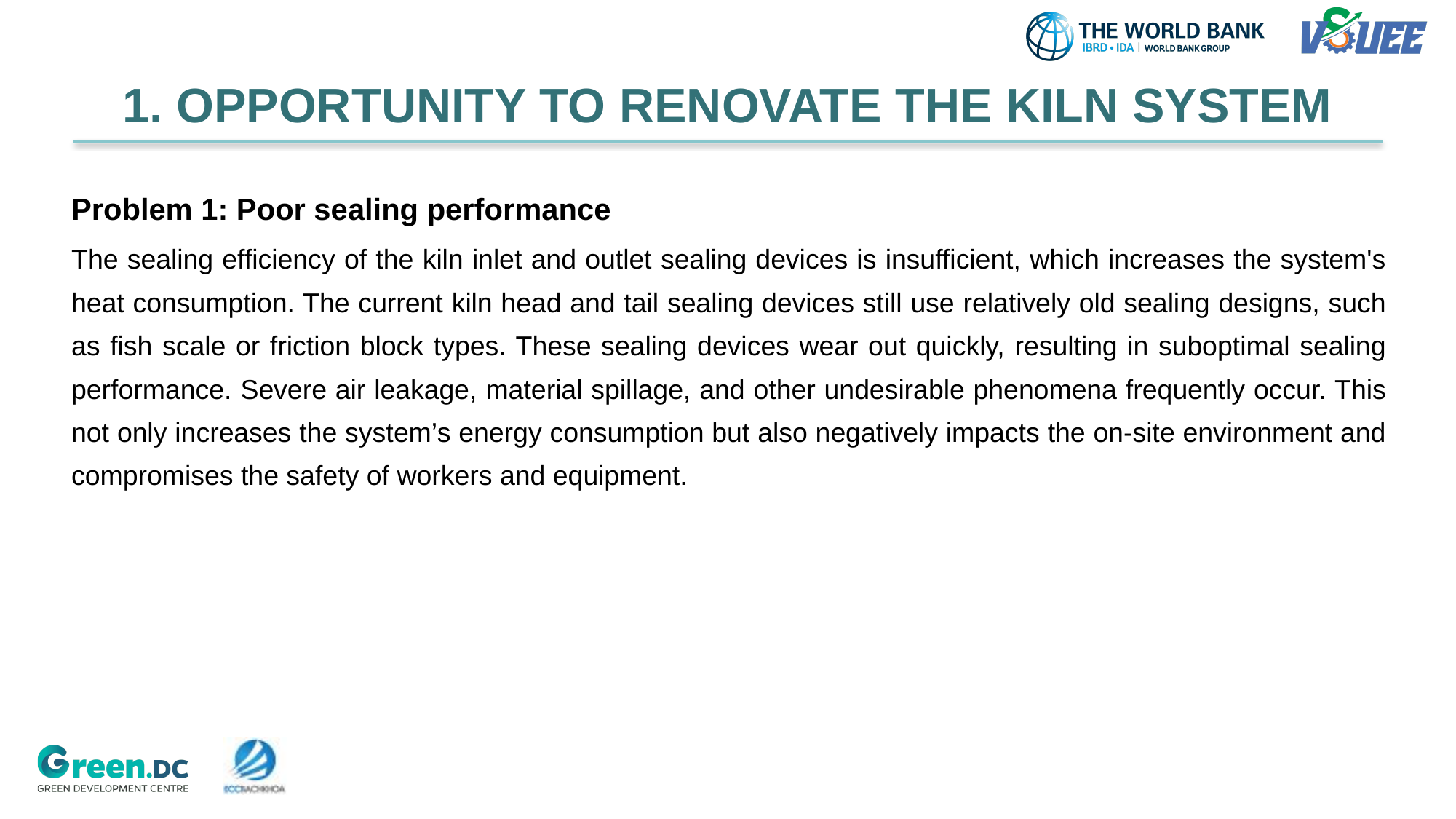

1. OPPORTUNITY TO RENOVATE THE KILN SYSTEM
Problem 1: Poor sealing performance
The sealing efficiency of the kiln inlet and outlet sealing devices is insufficient, which increases the system's heat consumption. The current kiln head and tail sealing devices still use relatively old sealing designs, such as fish scale or friction block types. These sealing devices wear out quickly, resulting in suboptimal sealing performance. Severe air leakage, material spillage, and other undesirable phenomena frequently occur. This not only increases the system’s energy consumption but also negatively impacts the on-site environment and compromises the safety of workers and equipment.